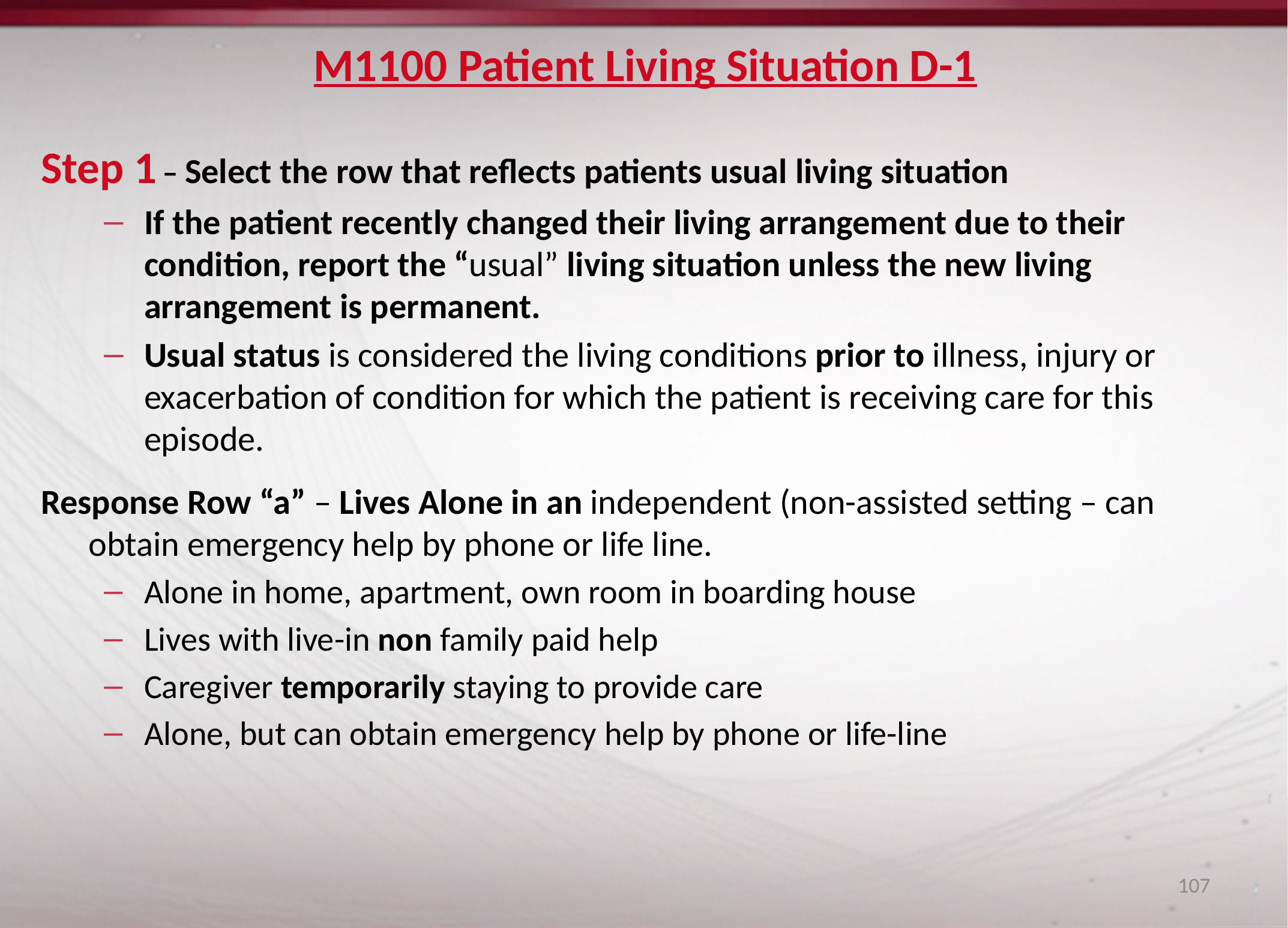

# M1100 Patient Living Situation D-1
Step 1 – Select the row that reflects patients usual living situation
If the patient recently changed their living arrangement due to their condition, report the “usual” living situation unless the new living arrangement is permanent.
Usual status is considered the living conditions prior to illness, injury or exacerbation of condition for which the patient is receiving care for this episode.

Response Row “a” – Lives Alone in an independent (non-assisted setting – can obtain emergency help by phone or life line.
Alone in home, apartment, own room in boarding house
Lives with live-in non family paid help
Caregiver temporarily staying to provide care
Alone, but can obtain emergency help by phone or life-line

107